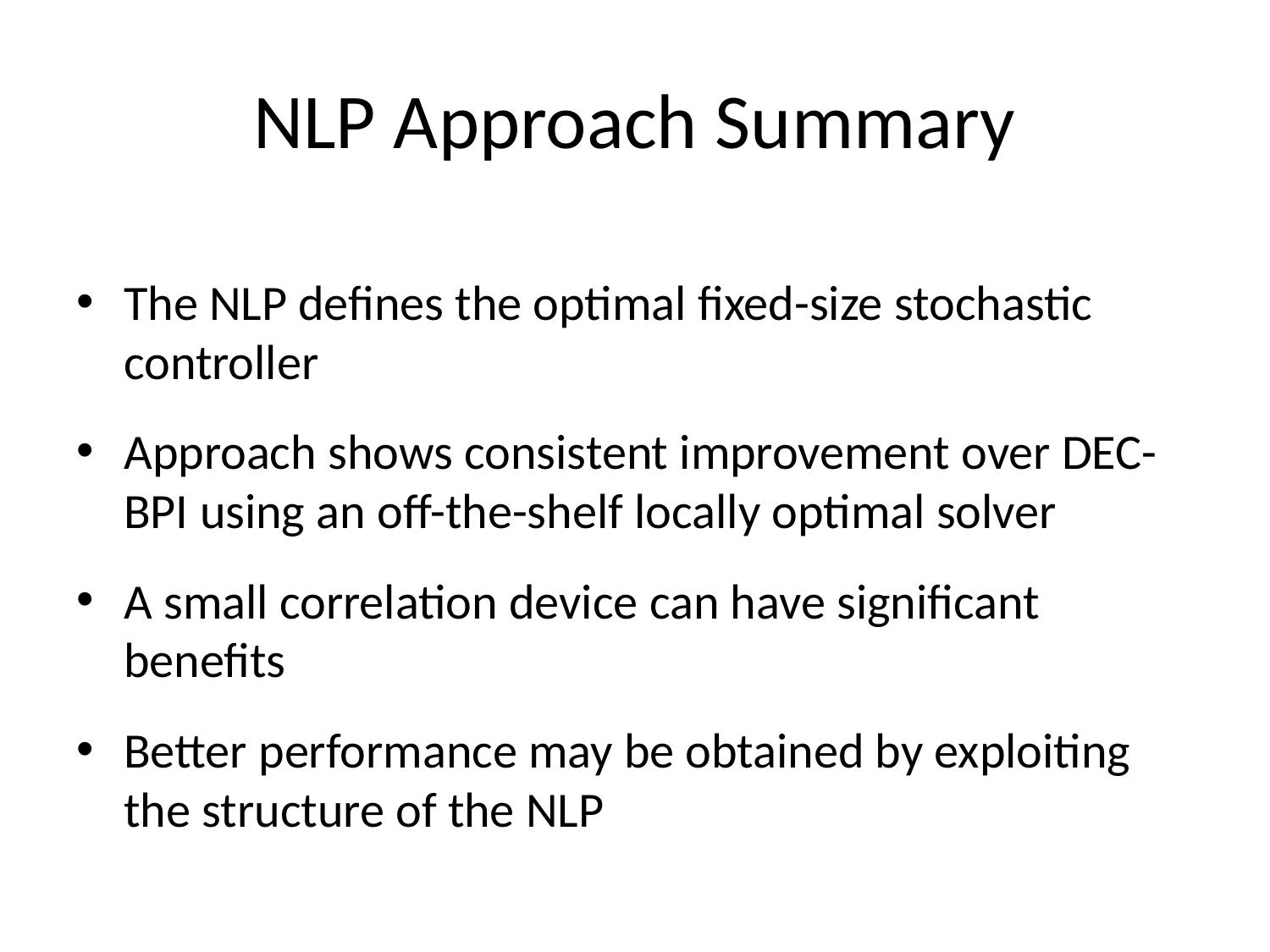

# NLP Approach Summary
The NLP defines the optimal fixed-size stochastic controller
Approach shows consistent improvement over DEC-BPI using an off-the-shelf locally optimal solver
A small correlation device can have significant benefits
Better performance may be obtained by exploiting the structure of the NLP